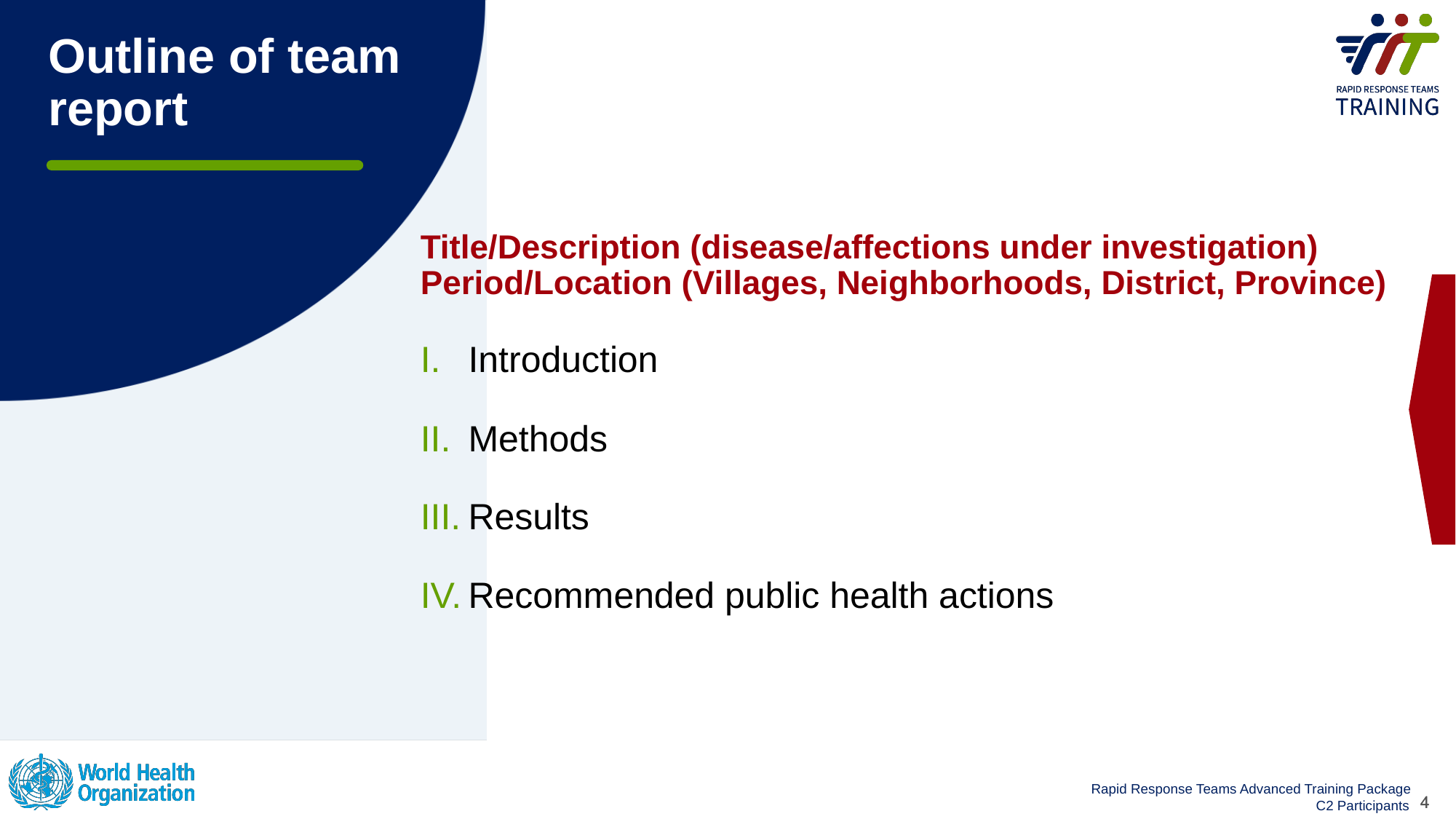

# Outline of team report
Title/Description (disease/affections under investigation)
Period/Location (Villages, Neighborhoods, District, Province)

Introduction

Methods

Results

Recommended public health actions